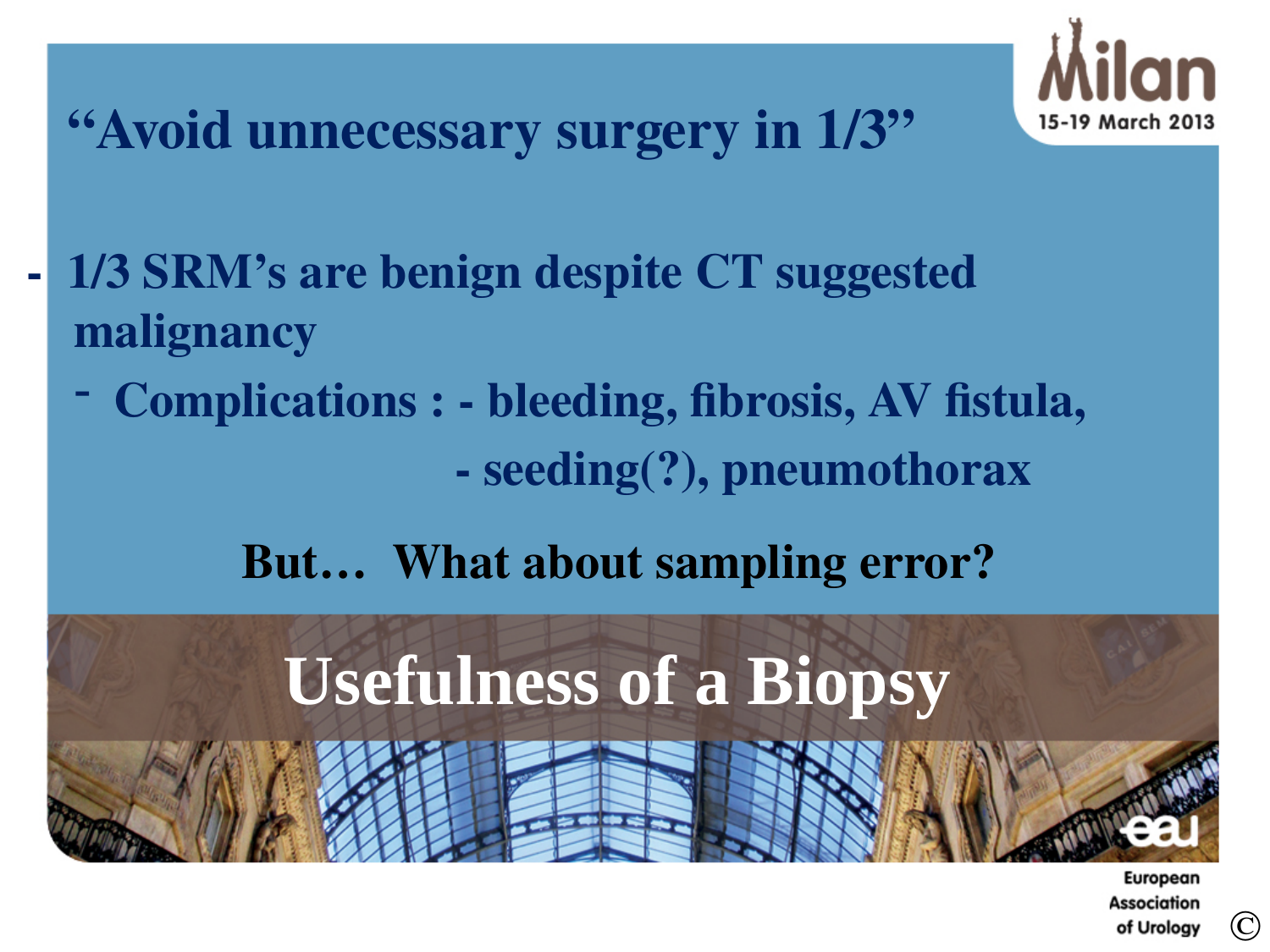

“Avoid unnecessary surgery in 1/3”

-  1/3 SRM’s are benign despite CT suggested   	malignancy
Complications : - bleeding, fibrosis, AV fistula,
                               - seeding(?), pneumothorax
            But…  What about sampling error?
# Usefulness of a Biopsy